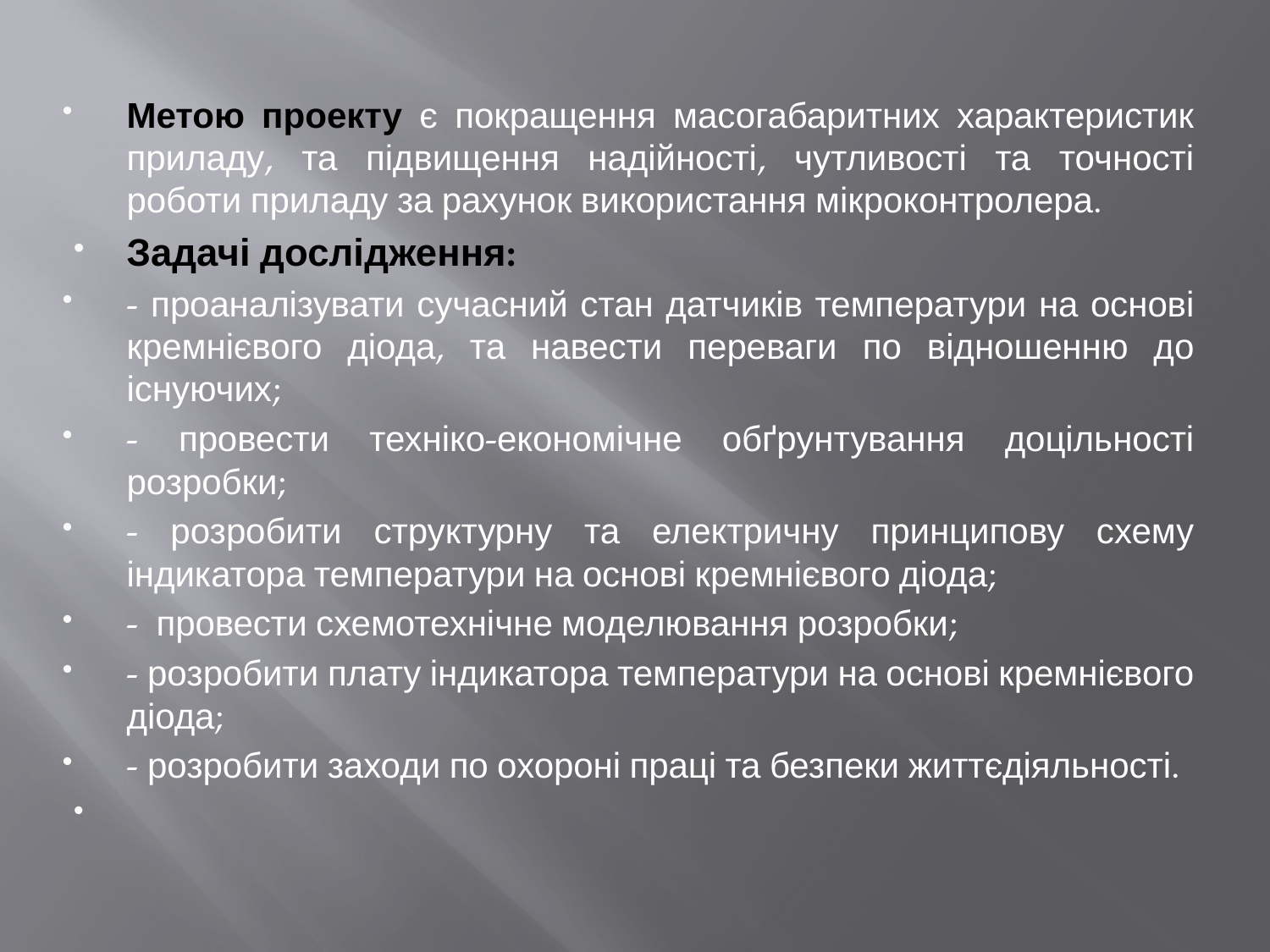

Метою проекту є покращення масогабаритних характеристик приладу, та підвищення надійності, чутливості та точності роботи приладу за рахунок використання мікроконтролера.
Задачі дослідження:
- проаналізувати сучасний стан датчиків температури на основі кремнієвого діода, та навести переваги по відношенню до існуючих;
- провести техніко-економічне обґрунтування доцільності розробки;
- розробити структурну та електричну принципову схему індикатора температури на основі кремнієвого діода;
-  провести схемотехнічне моделювання розробки;
- розробити плату індикатора температури на основі кремнієвого діода;
- розробити заходи по охороні праці та безпеки життєдіяльності.